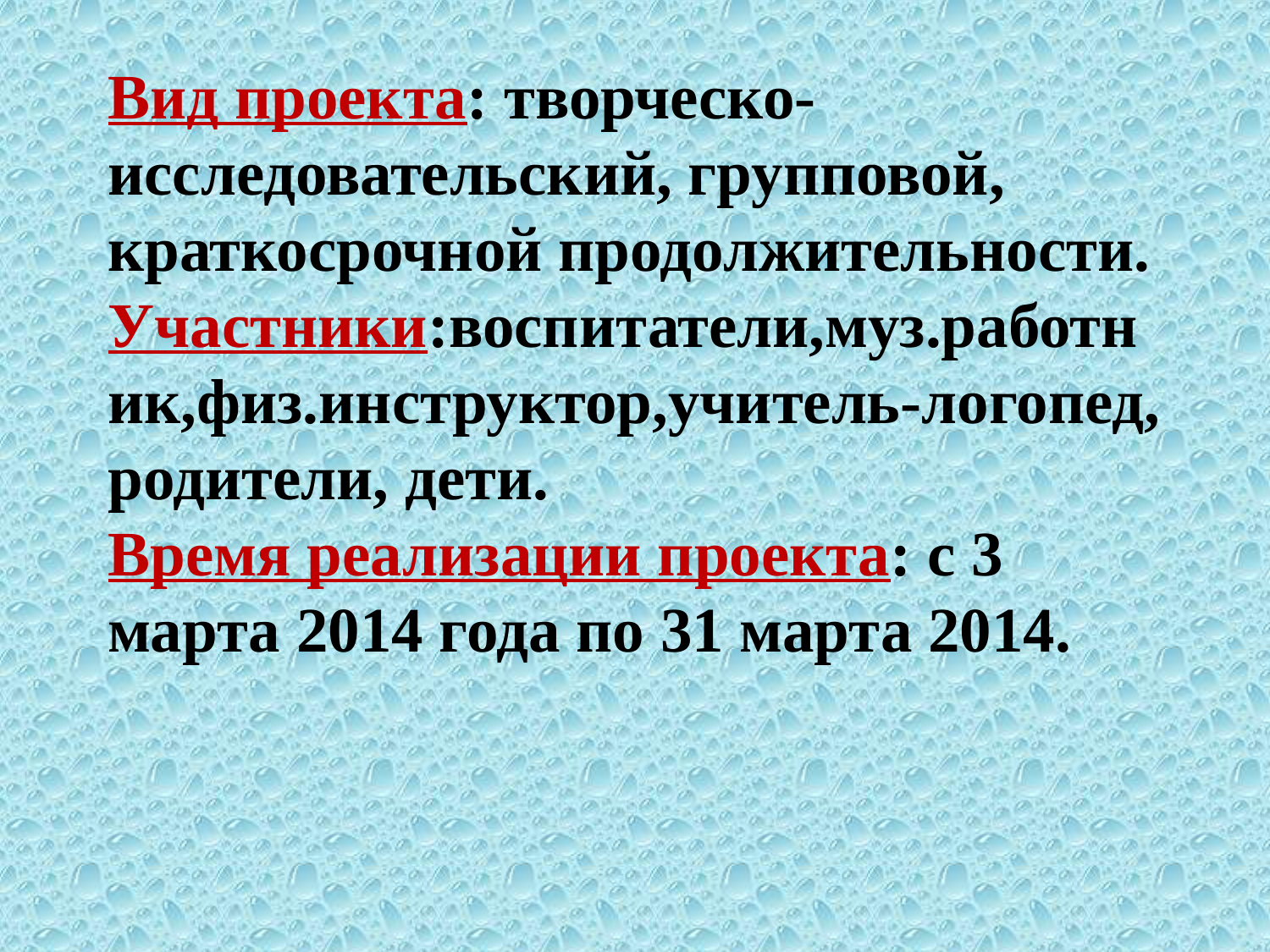

# Вид проекта: творческо-исследовательский, групповой,  краткосрочной продолжительности. Участники:воспитатели,муз.работник,физ.инструктор,учитель-логопед, родители, дети. Время реализации проекта: с 3 марта 2014 года по 31 марта 2014.